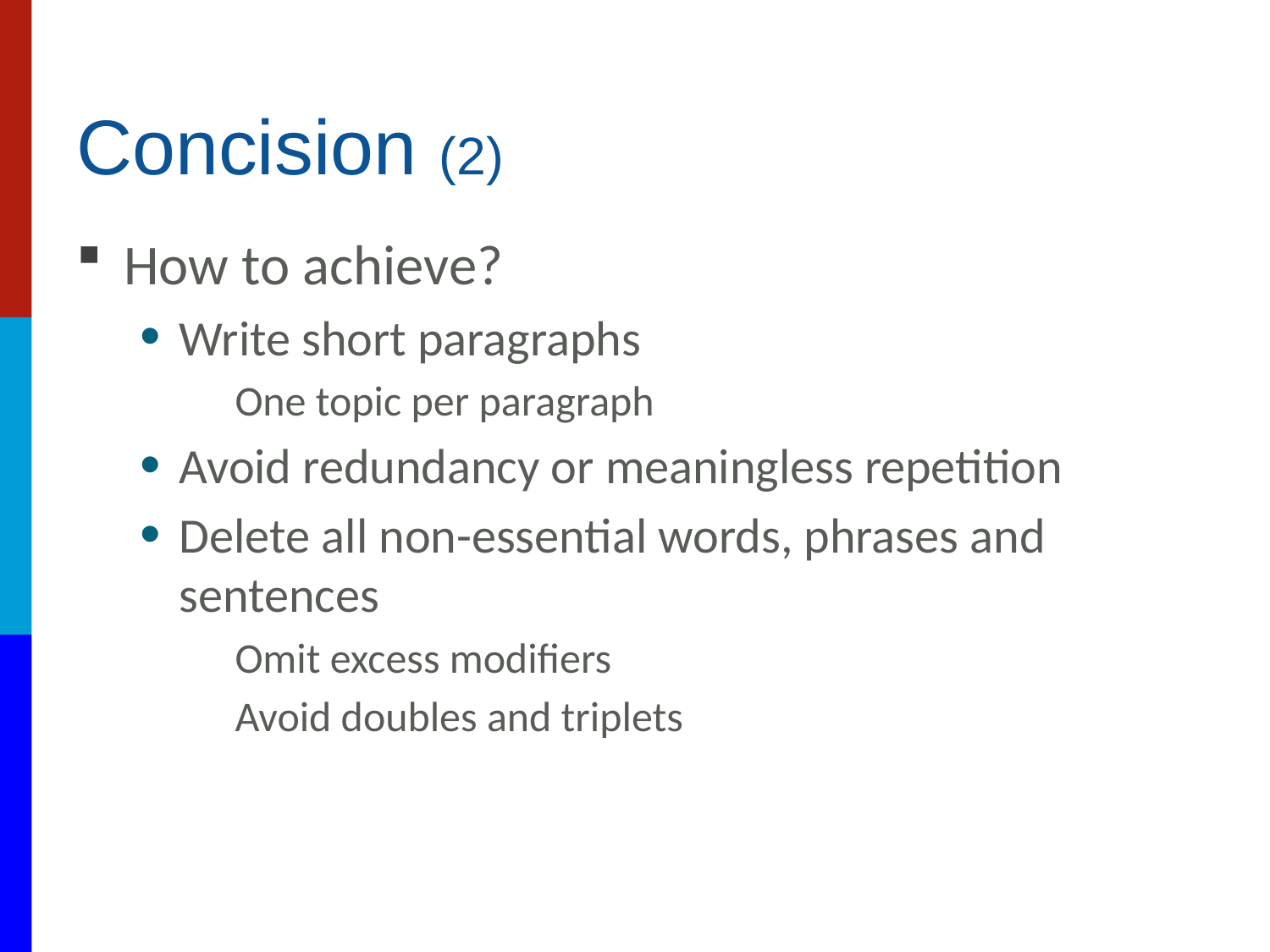

# Concision (2)
How to achieve?
Write short paragraphs
One topic per paragraph
Avoid redundancy or meaningless repetition
Delete all non-essential words, phrases and sentences
Omit excess modifiers
Avoid doubles and triplets